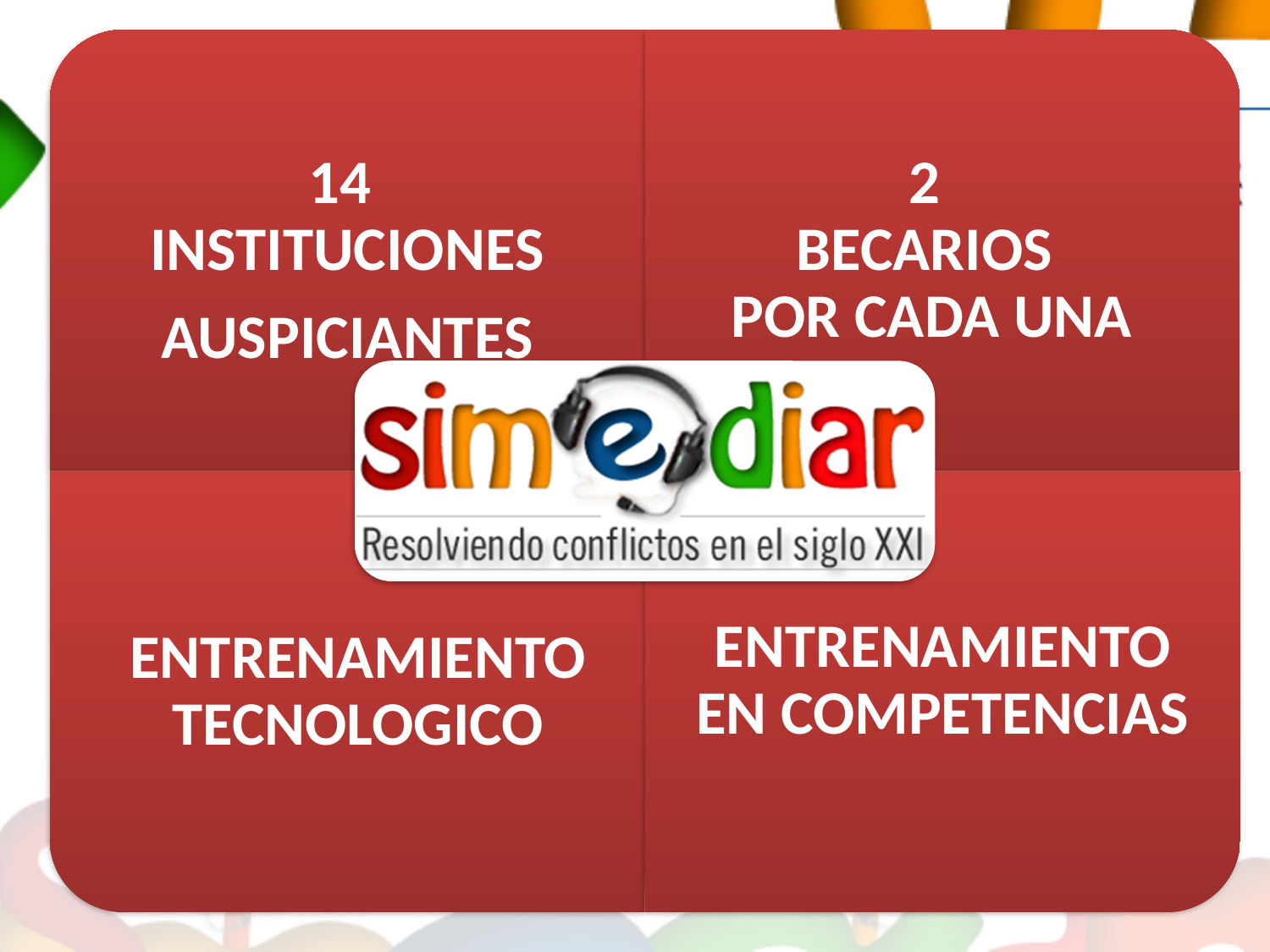

14
INSTITUCIONES
AUSPICIANTES
2
BECARIOS
POR CADA UNA
ENTRENAMIENTO TECNOLOGICO
ENTRENAMIENTO
EN COMPETENCIAS